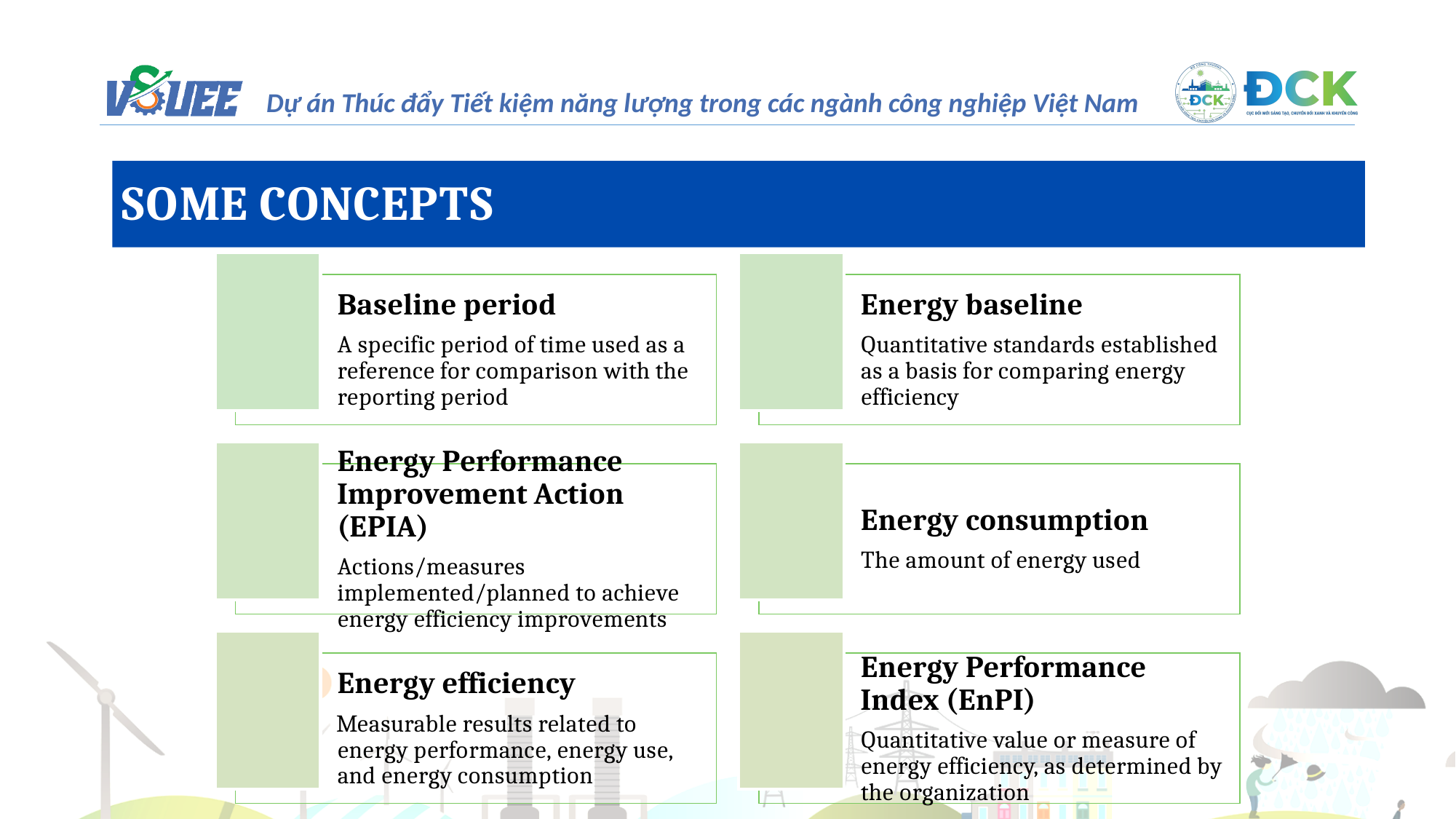

SOME CONCEPTS
Baseline period
A specific period of time used as a reference for comparison with the reporting period
Energy baseline
Quantitative standards established as a basis for comparing energy efficiency
Energy Performance Improvement Action (EPIA)
Actions/measures implemented/planned to achieve energy efficiency improvements
Energy consumption
The amount of energy used
Energy efficiency
Measurable results related to energy performance, energy use, and energy consumption
Energy Performance Index (EnPI)
Quantitative value or measure of energy efficiency, as determined by the organization